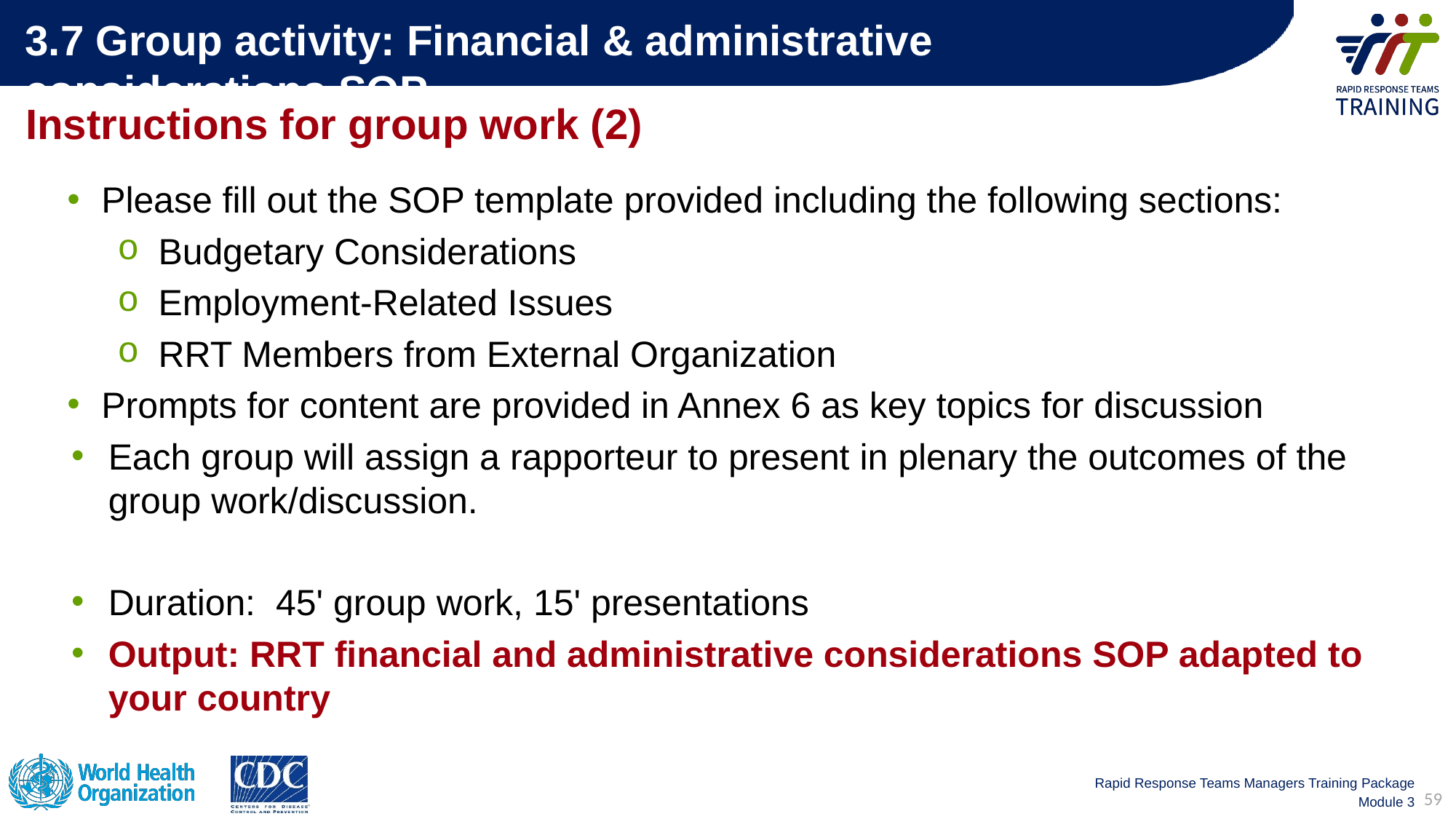

3.7 Group activity: Financial & administrative considerations SOP ​
# Instructions for group work (2)
Please fill out the SOP template provided including the following sections:
Budgetary Considerations
Employment-Related Issues
RRT Members from External Organization
Prompts for content are provided in Annex 6 as key topics for discussion
Each group will assign a rapporteur to present in plenary the outcomes of the group work/discussion.

Duration:  45' group work, 15' presentations
Output: RRT financial and administrative considerations SOP adapted to your country

59